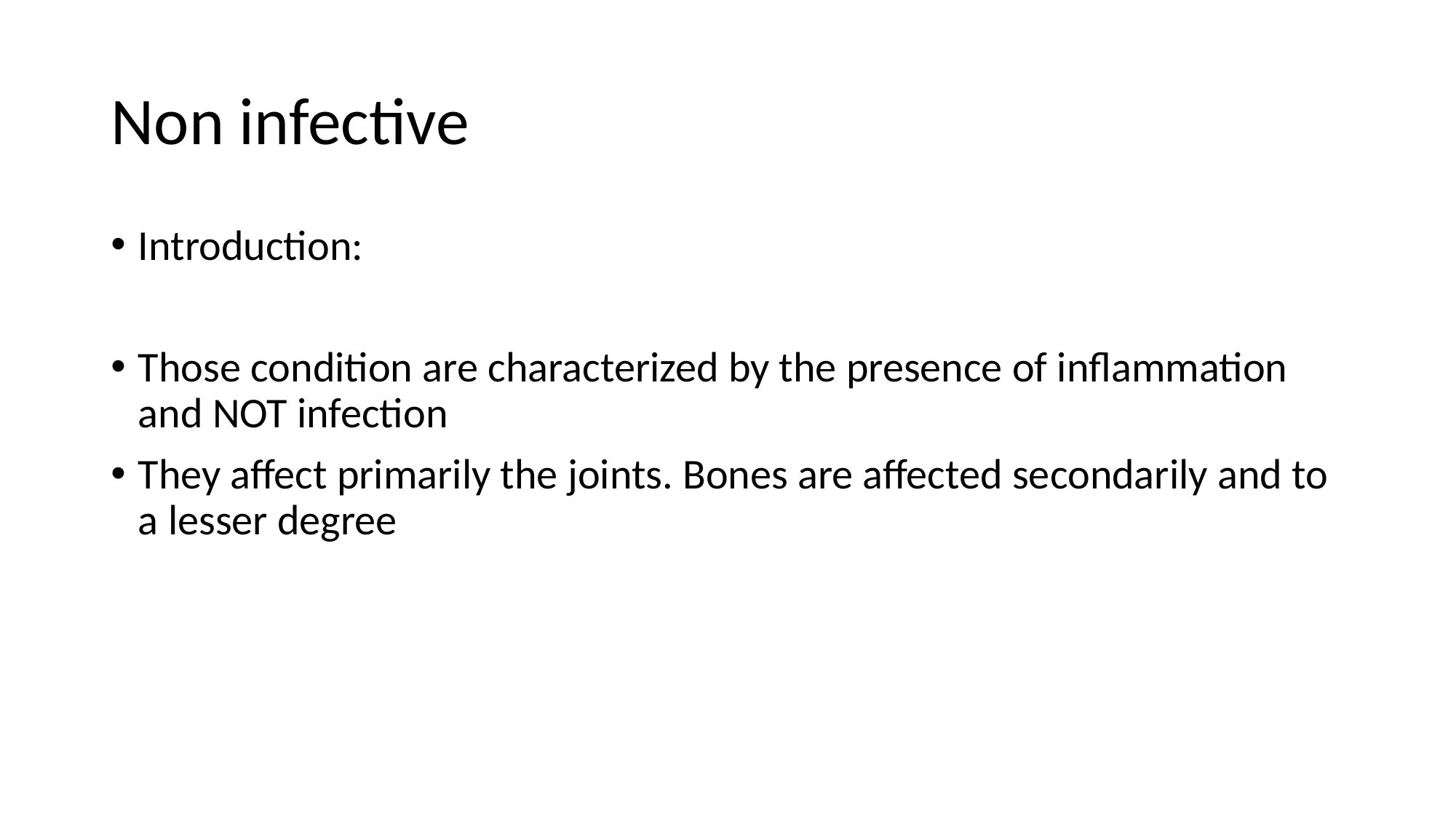

# Non infective
Introduction:

Those condition are characterized by the presence of inflammation and NOT infection
They affect primarily the joints. Bones are affected secondarily and to a lesser degree